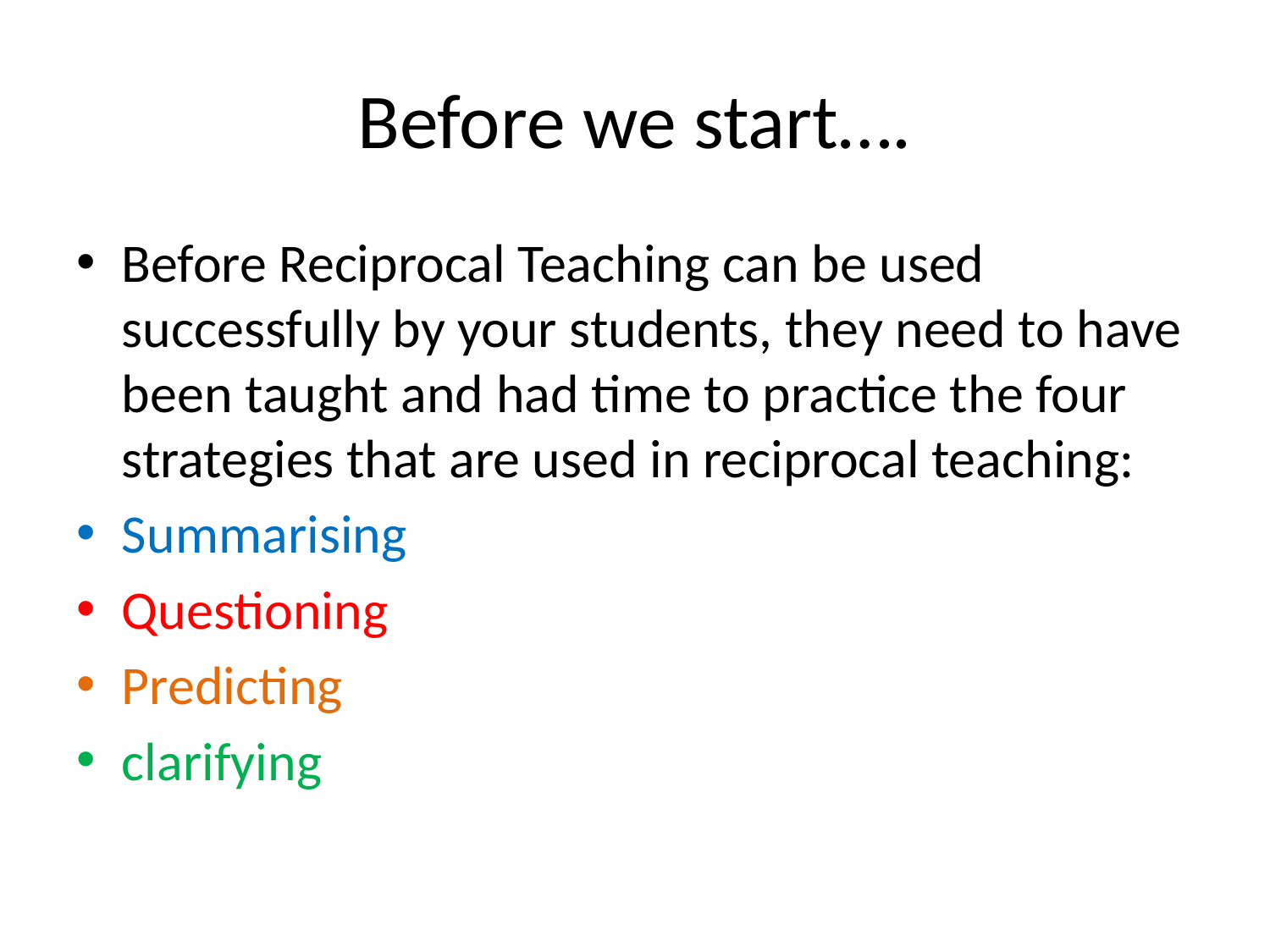

# Before we start….
Before Reciprocal Teaching can be used successfully by your students, they need to have been taught and had time to practice the four strategies that are used in reciprocal teaching:
Summarising
Questioning
Predicting
clarifying